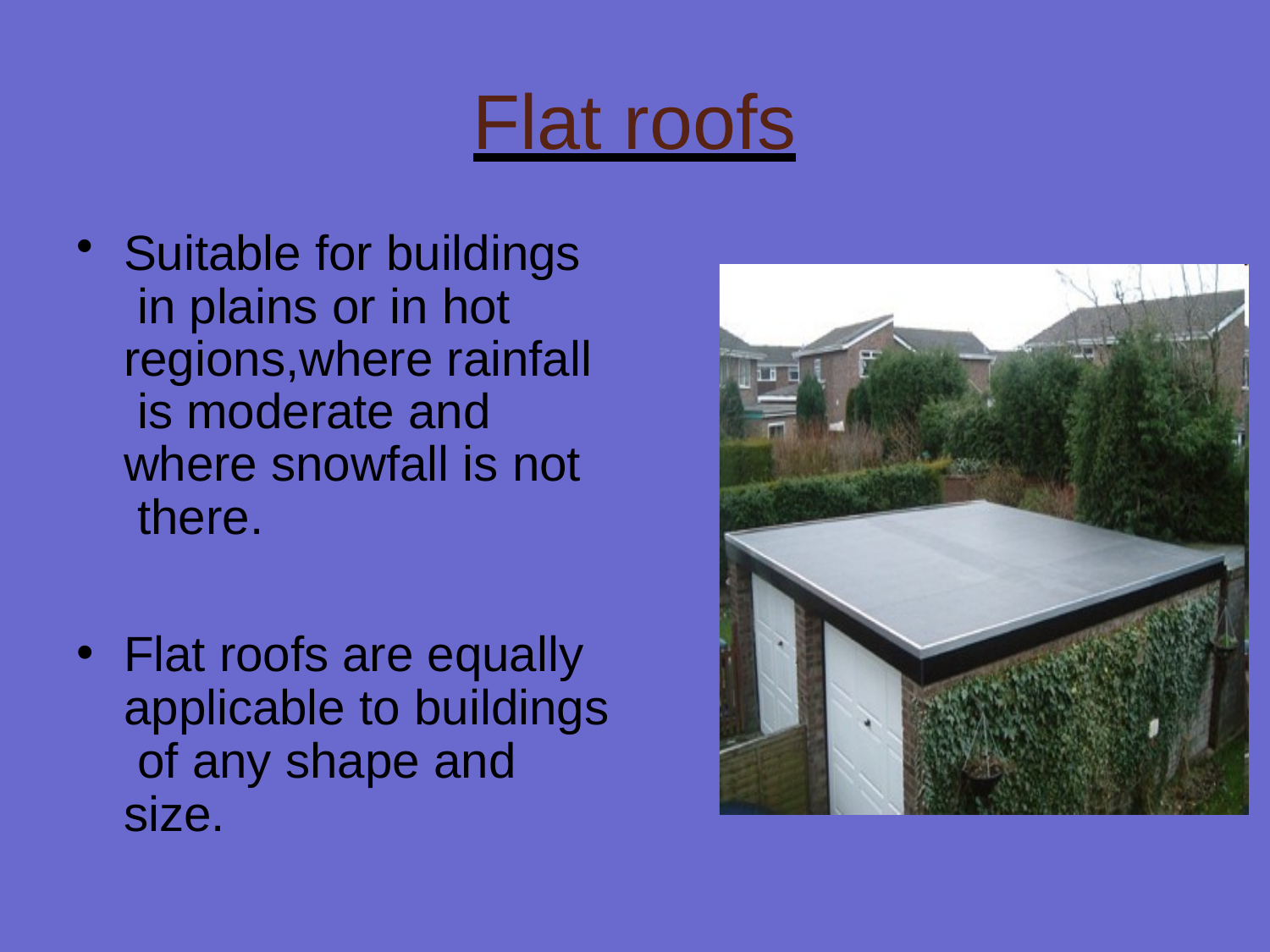

# Flat roofs
Suitable for buildings  in plains or in hot  regions,where rainfall  is moderate and  where snowfall is not  there.

Flat roofs are equally  applicable to buildings  of any shape and size.